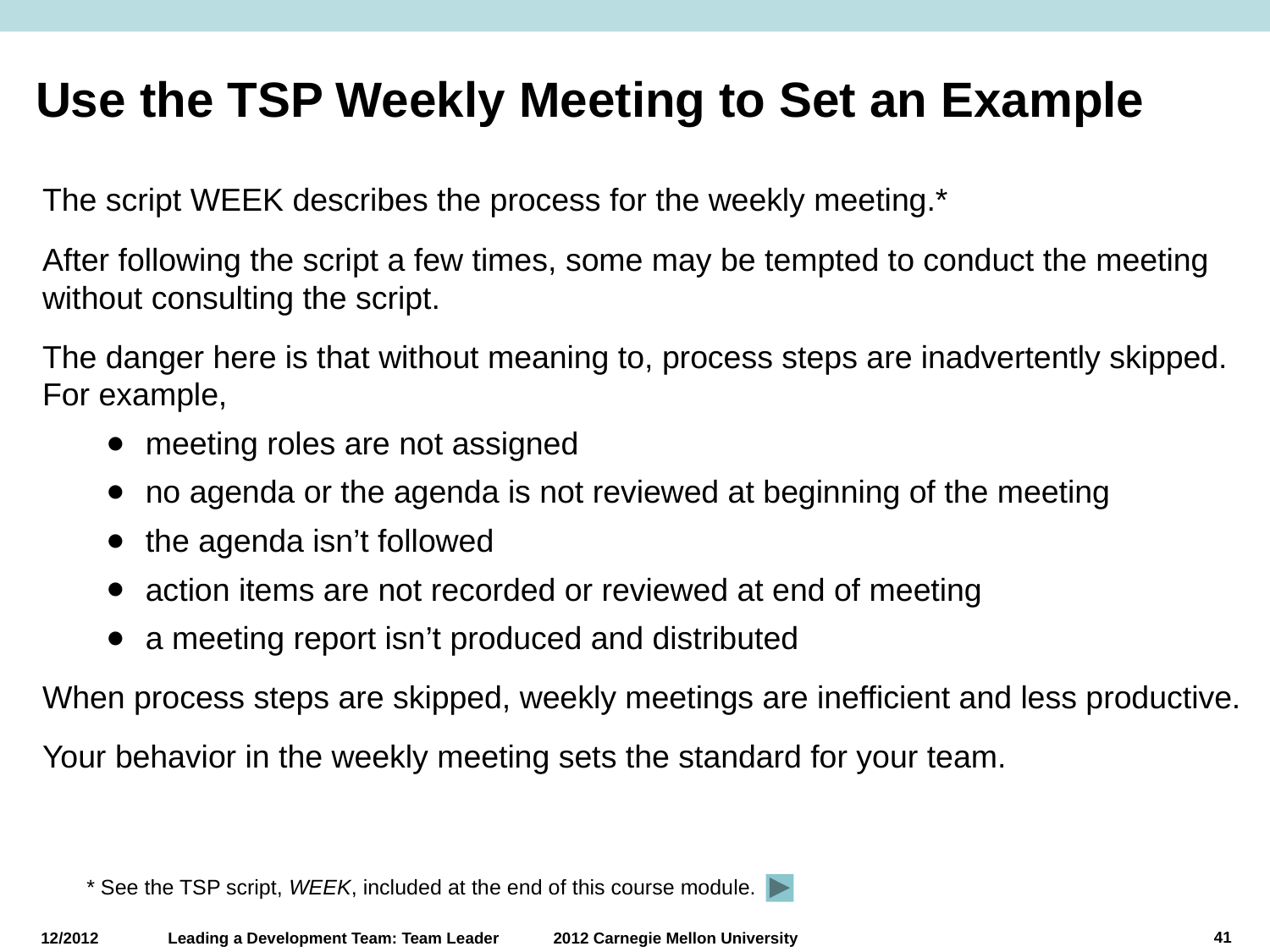

# Use the TSP Weekly Meeting to Set an Example
The script WEEK describes the process for the weekly meeting.*
After following the script a few times, some may be tempted to conduct the meeting without consulting the script.
The danger here is that without meaning to, process steps are inadvertently skipped. For example,
meeting roles are not assigned
no agenda or the agenda is not reviewed at beginning of the meeting
the agenda isn’t followed
action items are not recorded or reviewed at end of meeting
a meeting report isn’t produced and distributed
When process steps are skipped, weekly meetings are inefficient and less productive.
Your behavior in the weekly meeting sets the standard for your team.
* See the TSP script, WEEK, included at the end of this course module.